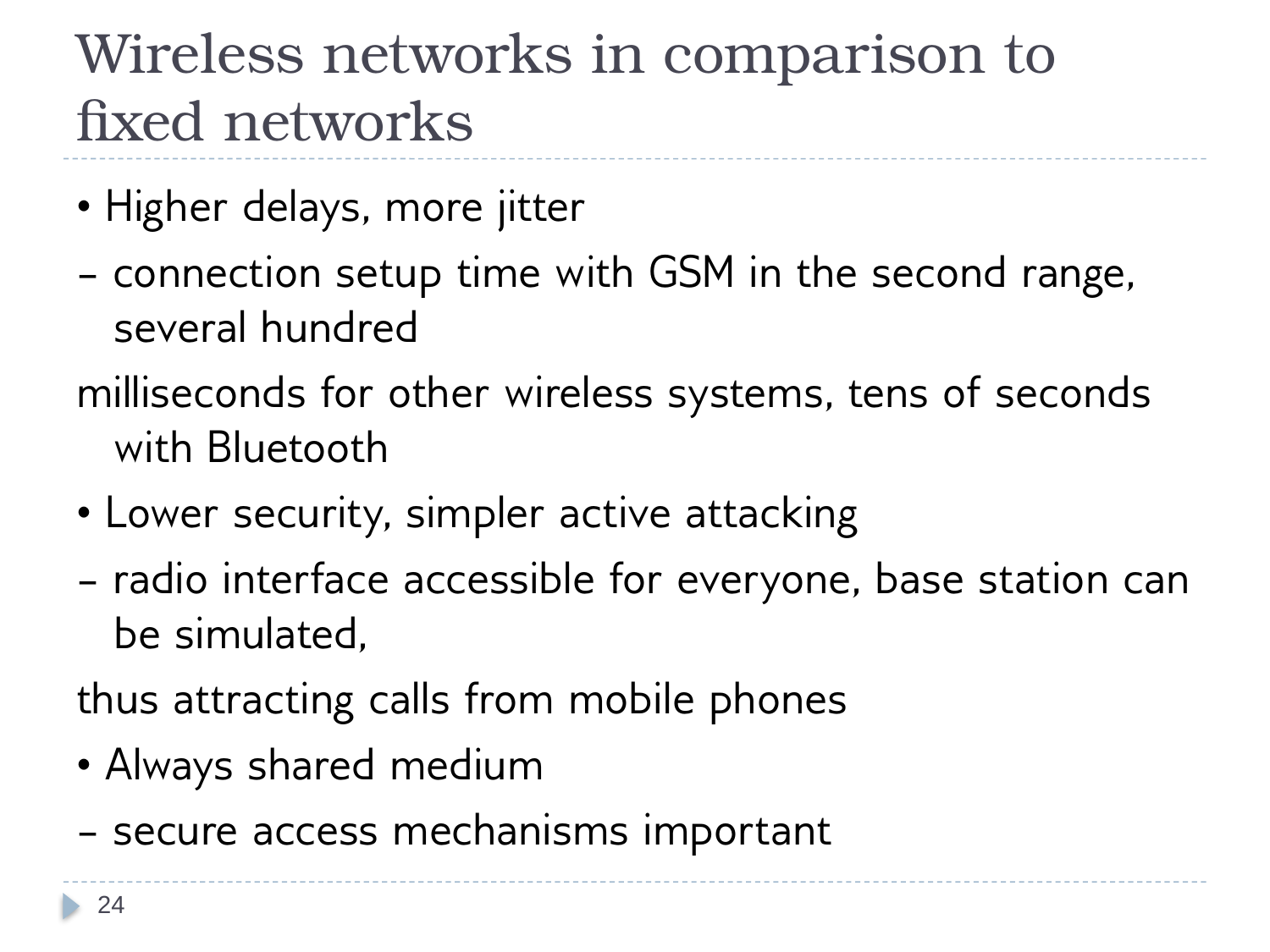

# Wireless networks in comparison to fixed networks
• Higher delays, more jitter
– connection setup time with GSM in the second range, several hundred
milliseconds for other wireless systems, tens of seconds with Bluetooth
• Lower security, simpler active attacking
– radio interface accessible for everyone, base station can be simulated,
thus attracting calls from mobile phones
• Always shared medium
– secure access mechanisms important
24